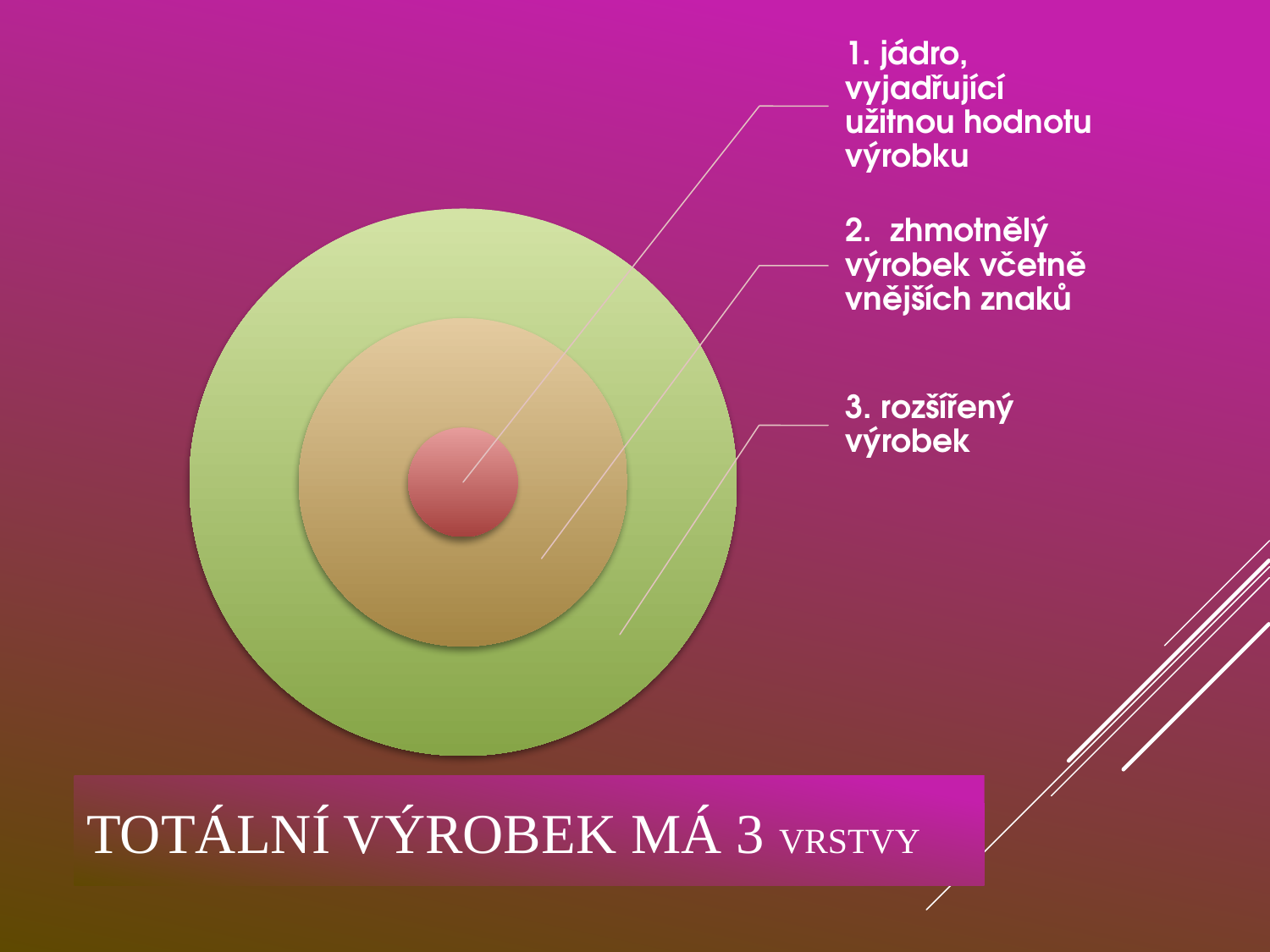

1. jádro, vyjadřující užitnou hodnotu výrobku
2.  zhmotnělý výrobek včetně vnějších znaků
3. rozšířený výrobek
# totální výrobek má 3 vrstvy